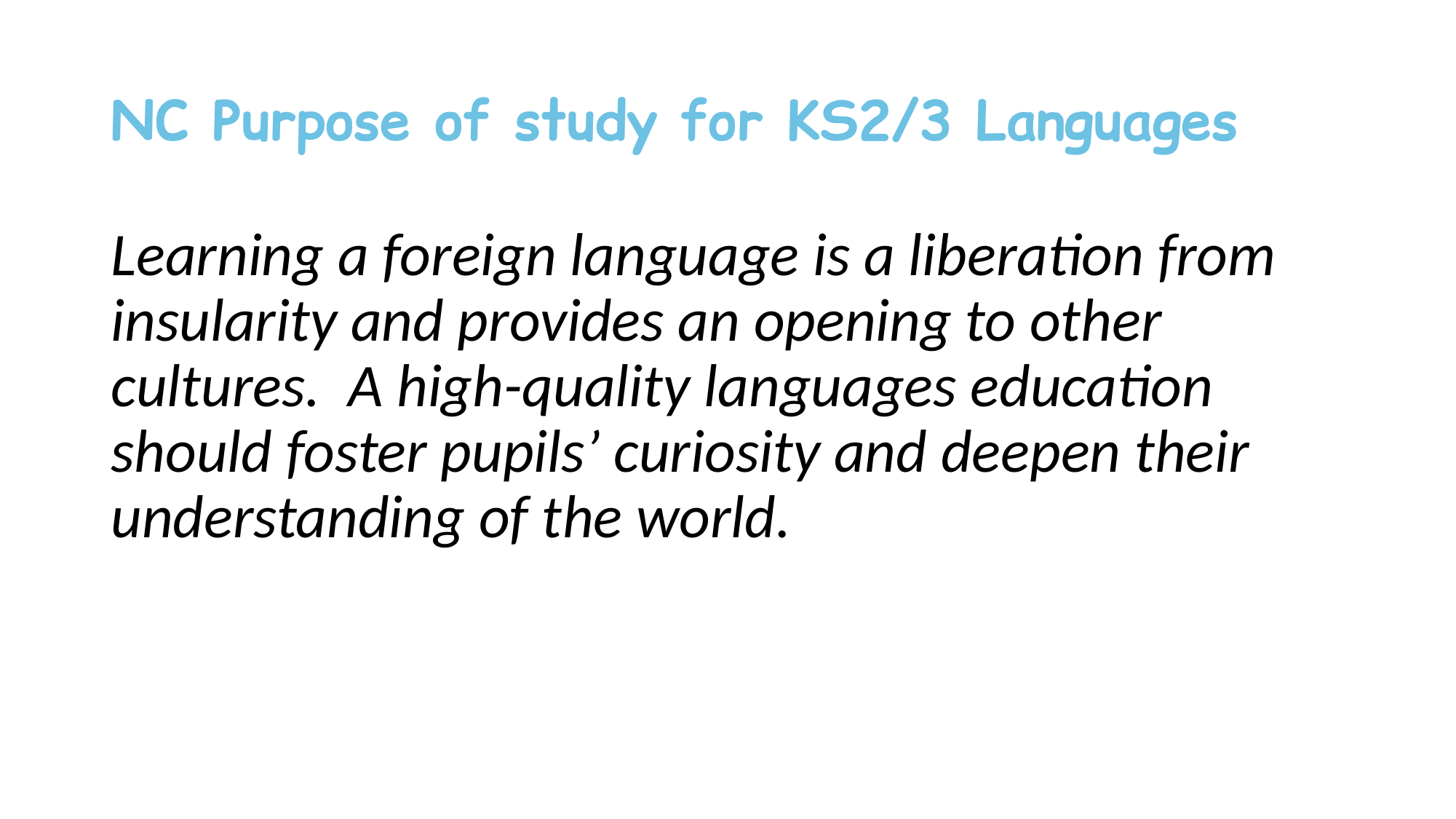

# NC Purpose of study for KS2/3 Languages
Learning a foreign language is a liberation from insularity and provides an opening to other cultures.  A high-quality languages education should foster pupils’ curiosity and deepen their understanding of the world.